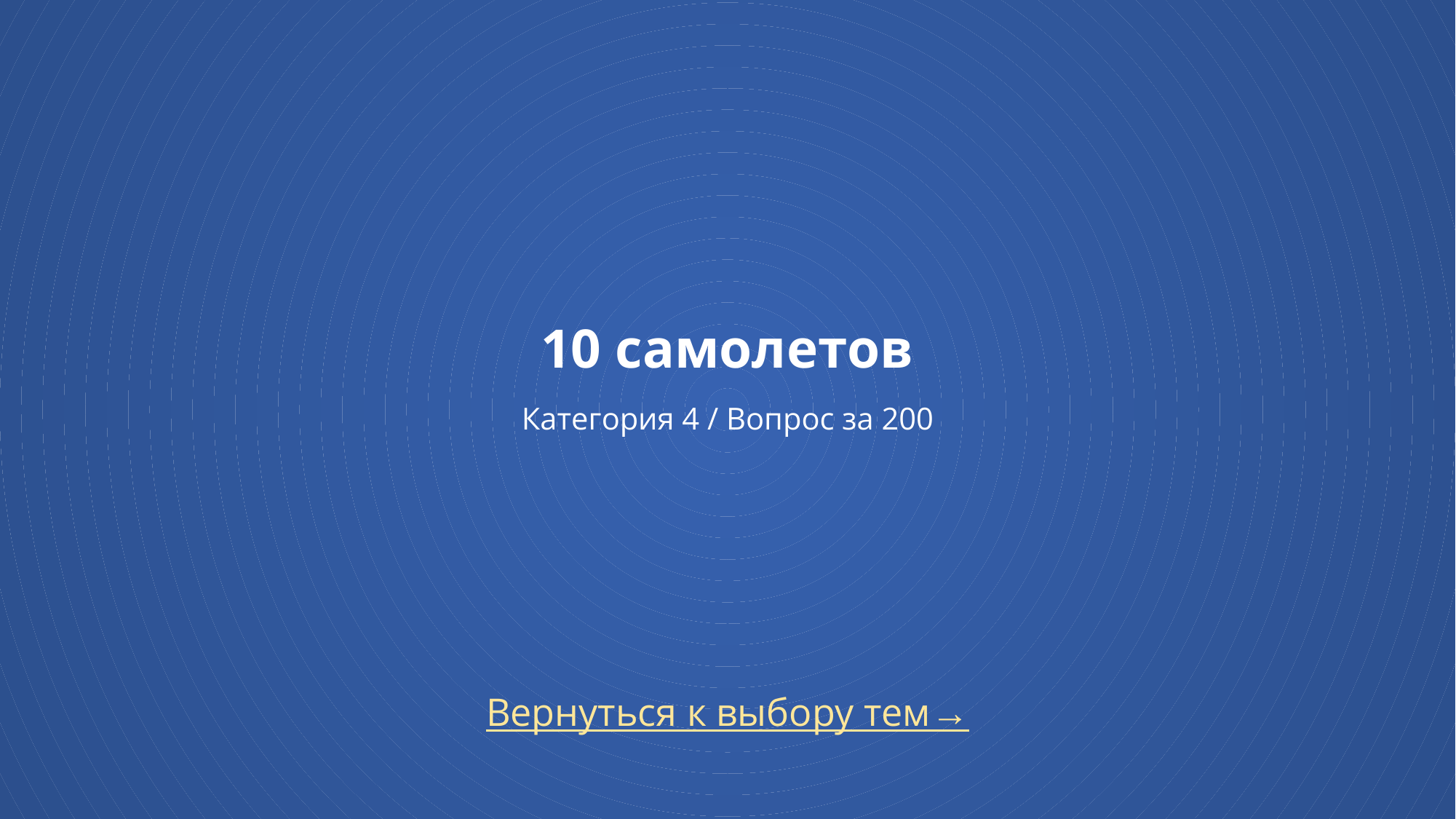

# 10 самолетов Категория 4 / Вопрос за 200
Вернуться к выбору тем→